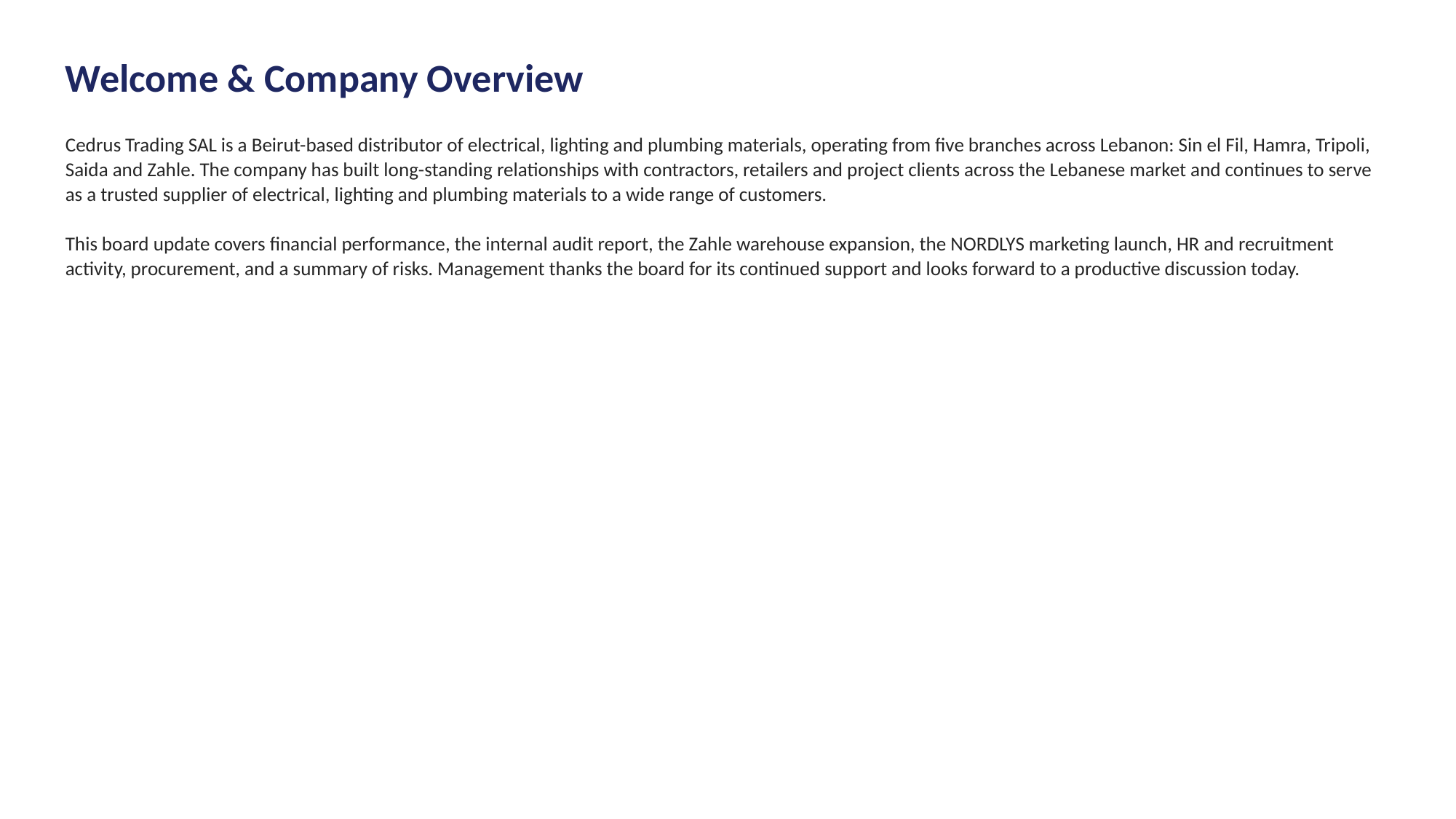

Welcome & Company Overview
Cedrus Trading SAL is a Beirut-based distributor of electrical, lighting and plumbing materials, operating from five branches across Lebanon: Sin el Fil, Hamra, Tripoli, Saida and Zahle. The company has built long-standing relationships with contractors, retailers and project clients across the Lebanese market and continues to serve as a trusted supplier of electrical, lighting and plumbing materials to a wide range of customers.

This board update covers financial performance, the internal audit report, the Zahle warehouse expansion, the NORDLYS marketing launch, HR and recruitment activity, procurement, and a summary of risks. Management thanks the board for its continued support and looks forward to a productive discussion today.